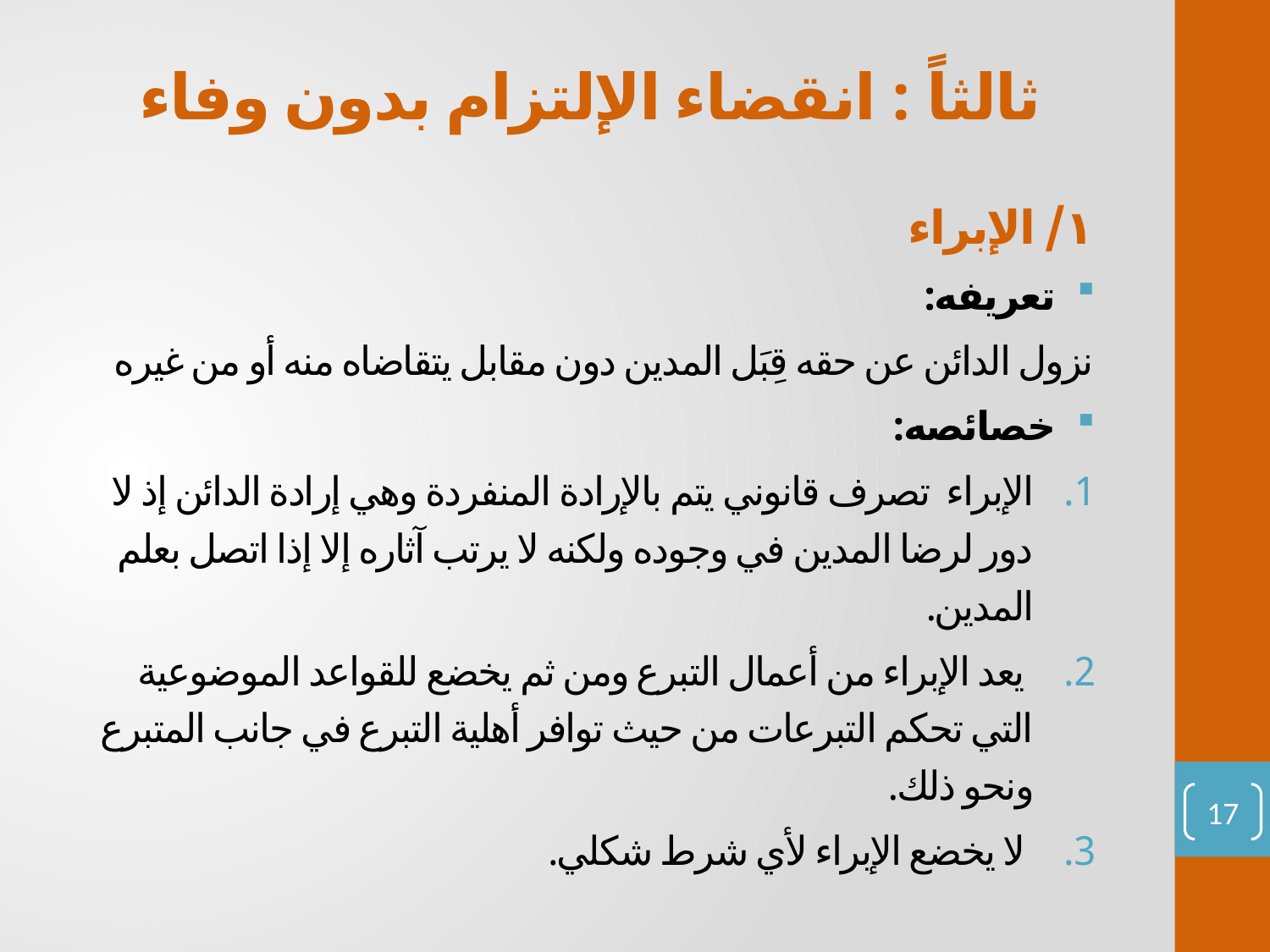

# ثالثاً : انقضاء الإلتزام بدون وفاء
١/ الإبراء
 تعريفه:
نزول الدائن عن حقه قِبَل المدين دون مقابل يتقاضاه منه أو من غيره
 خصائصه:
الإبراء  تصرف قانوني يتم بالإرادة المنفردة وهي إرادة الدائن إذ لا دور لرضا المدين في وجوده ولكنه لا يرتب آثاره إلا إذا اتصل بعلم المدين.
 يعد الإبراء من أعمال التبرع ومن ثم يخضع للقواعد الموضوعية التي تحكم التبرعات من حيث توافر أهلية التبرع في جانب المتبرع ونحو ذلك.
 لا يخضع الإبراء لأي شرط شكلي.

17